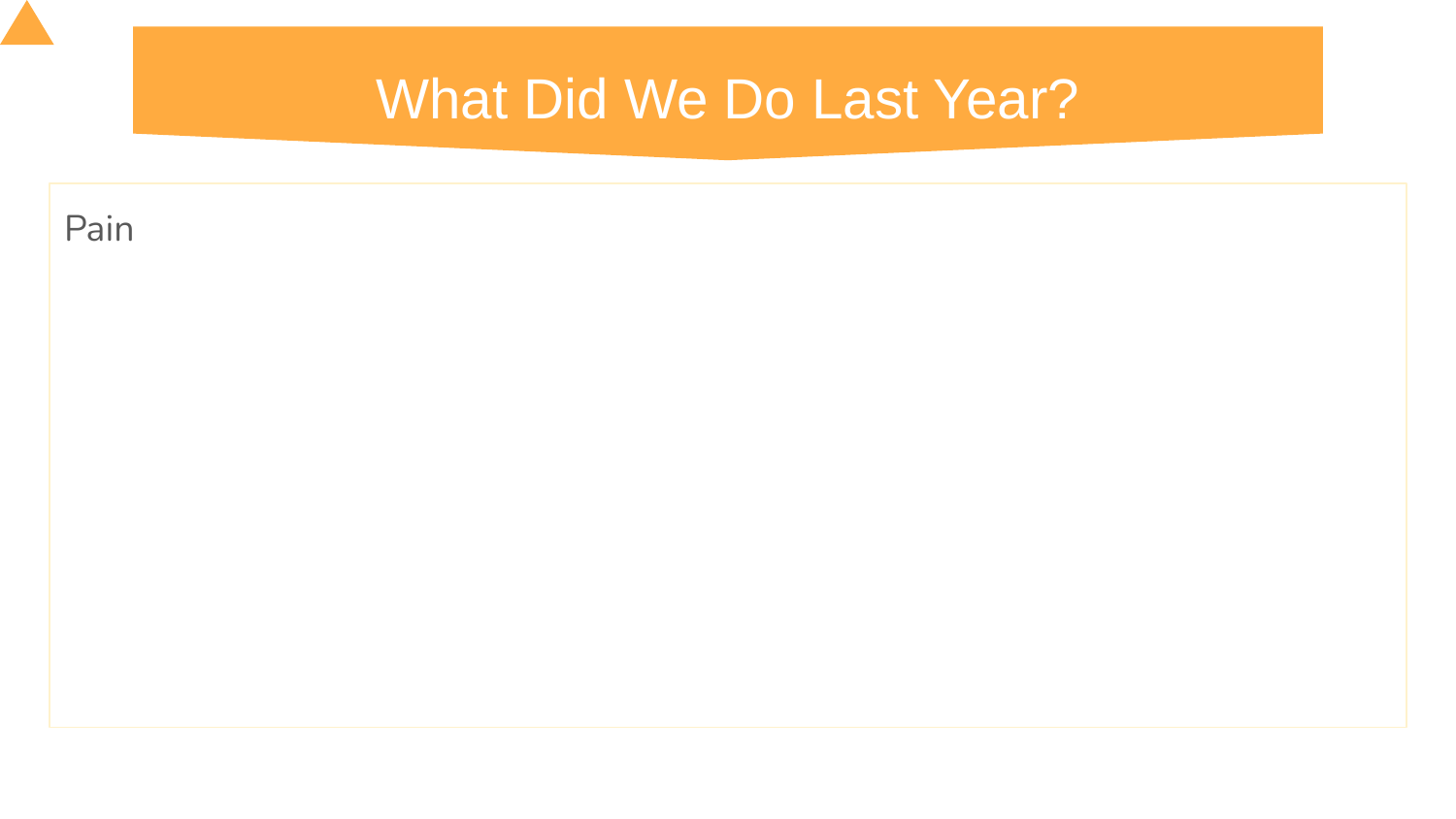

# What Did We Do Last Year?
Pain